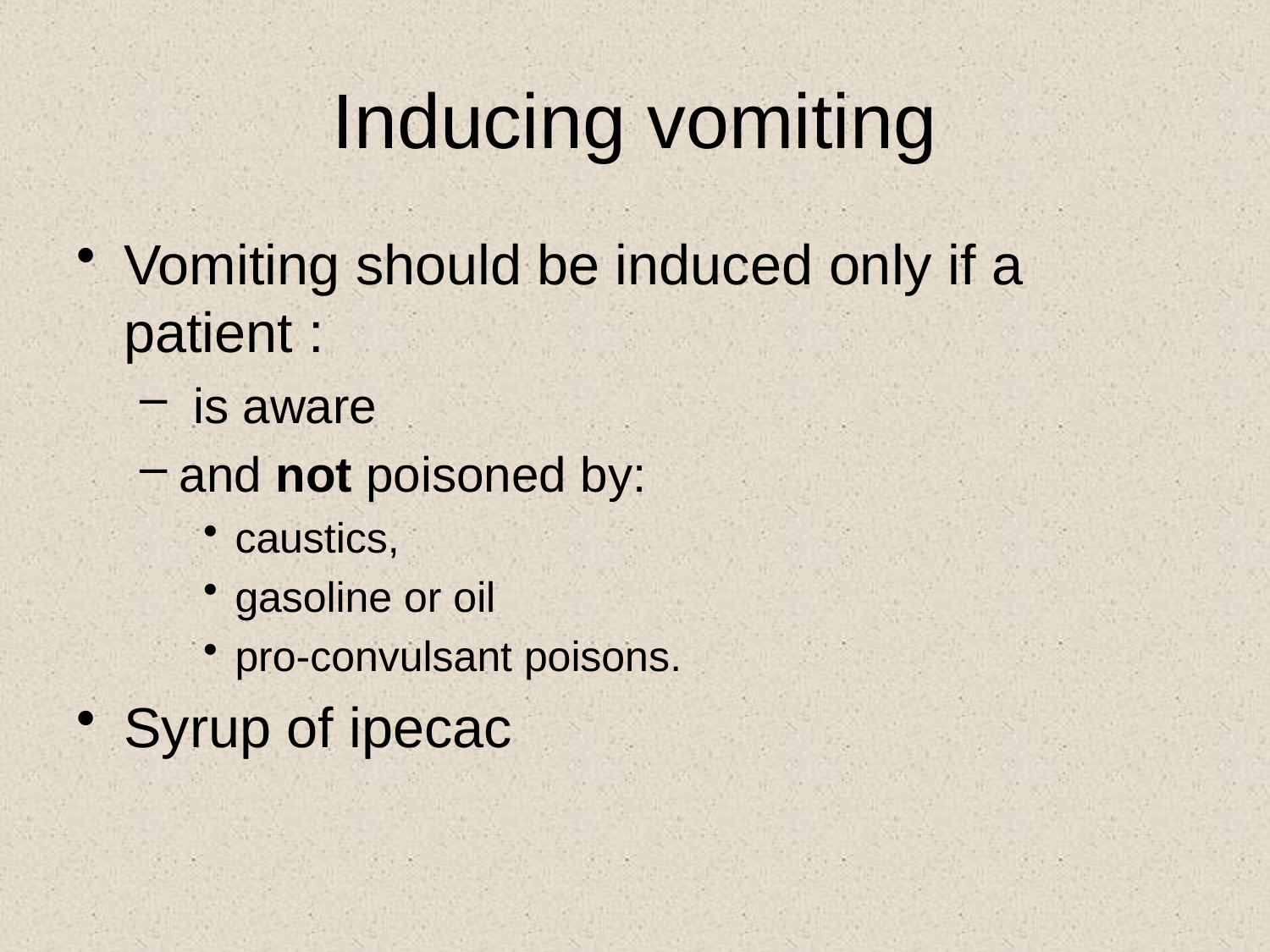

# Inducing vomiting
Vomiting should be induced only if a patient :
 is aware
and not poisoned by:
caustics,
gasoline or oil
pro-convulsant poisons.
Syrup of ipecac